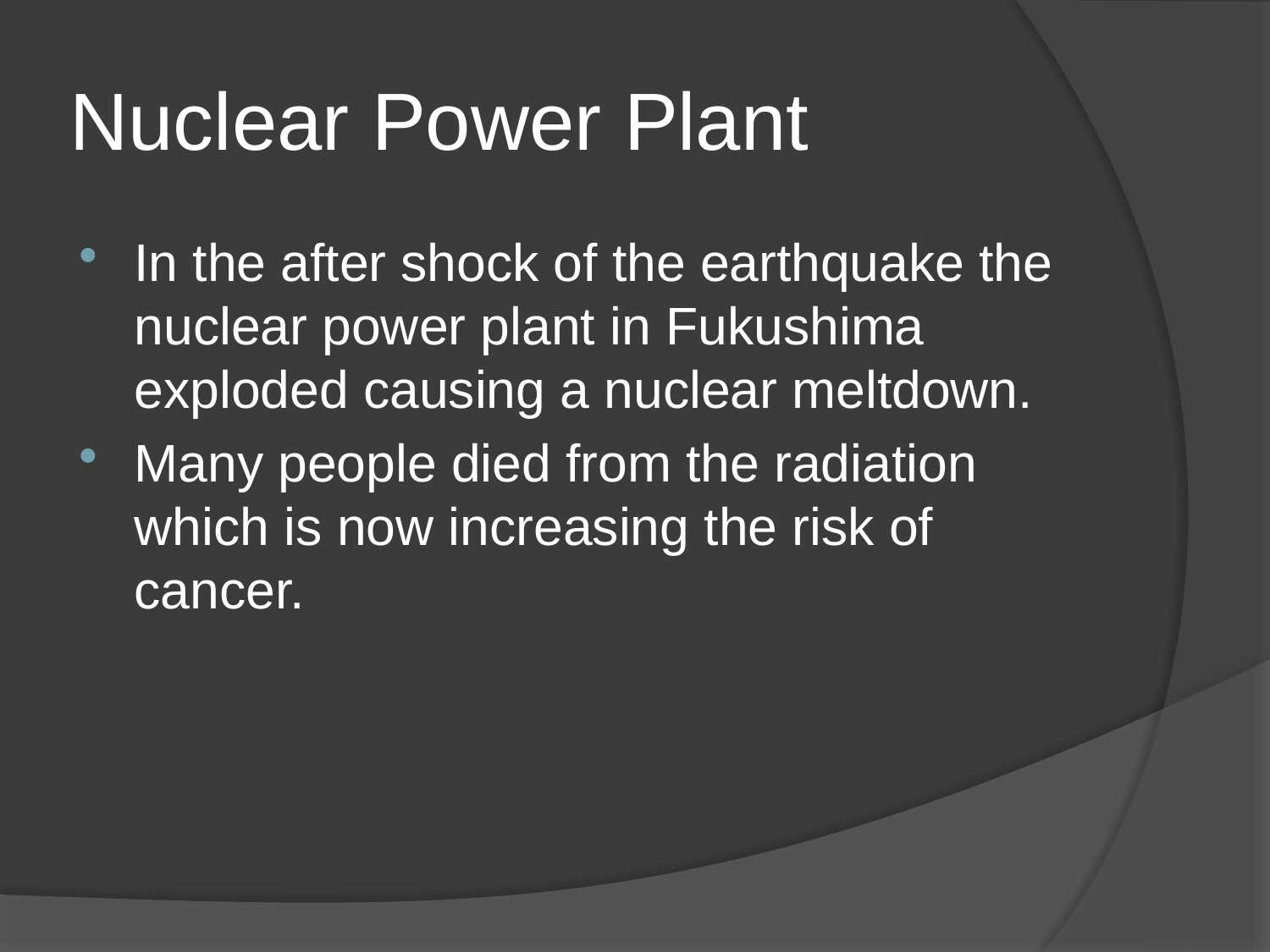

# Nuclear Power Plant
In the after shock of the earthquake the nuclear power plant in Fukushima exploded causing a nuclear meltdown.
Many people died from the radiation which is now increasing the risk of cancer.